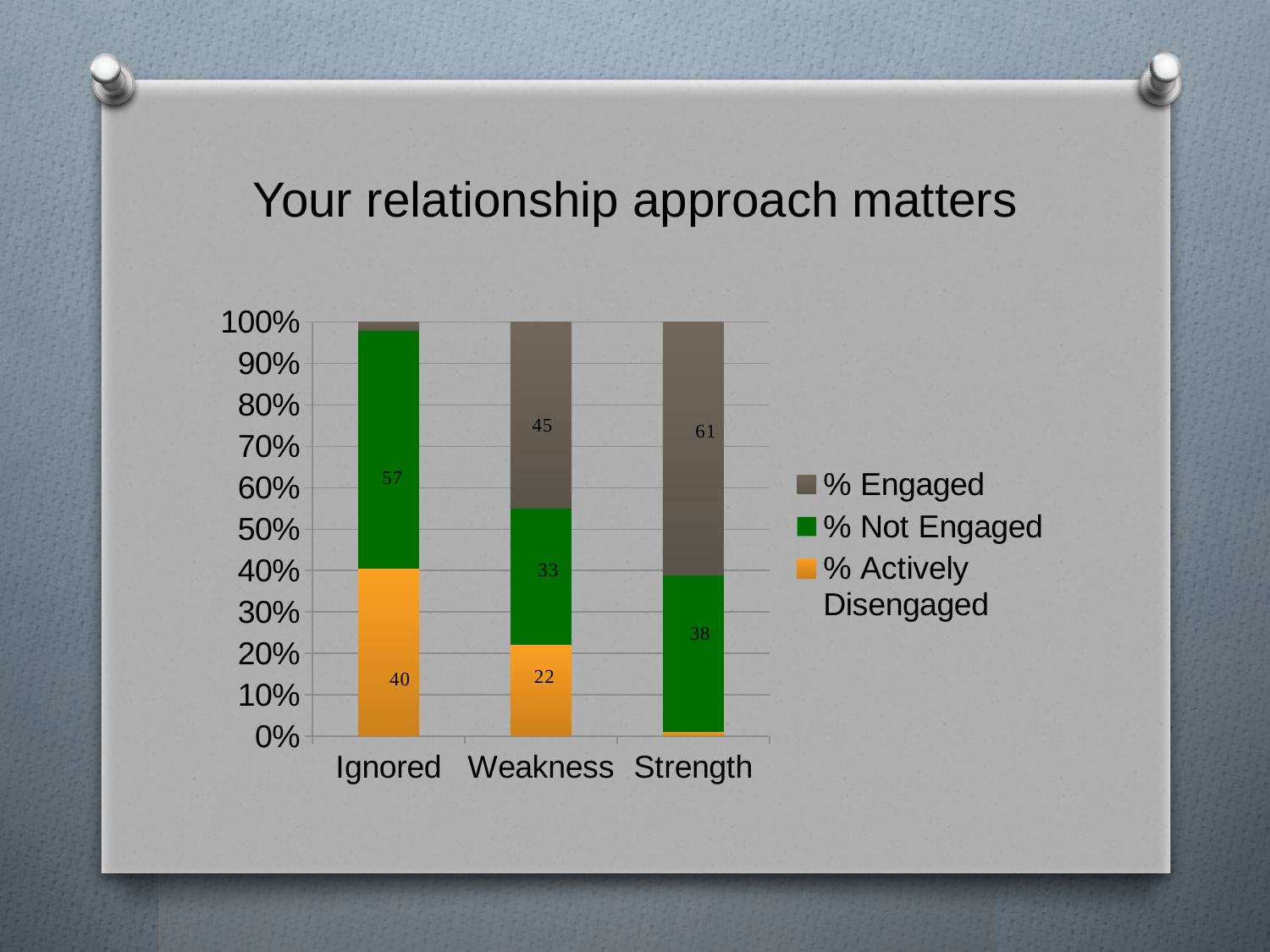

# Your relationship approach matters

### Chart

| Category | % Actively Disengaged | % Not Engaged | % Engaged |
|---|---|---|---|
| Ignored | 40.0 | 57.0 | 2.0 |
| Weakness | 22.0 | 33.0 | 45.0 |
| Strength | 1.0 | 38.0 | 61.0 |